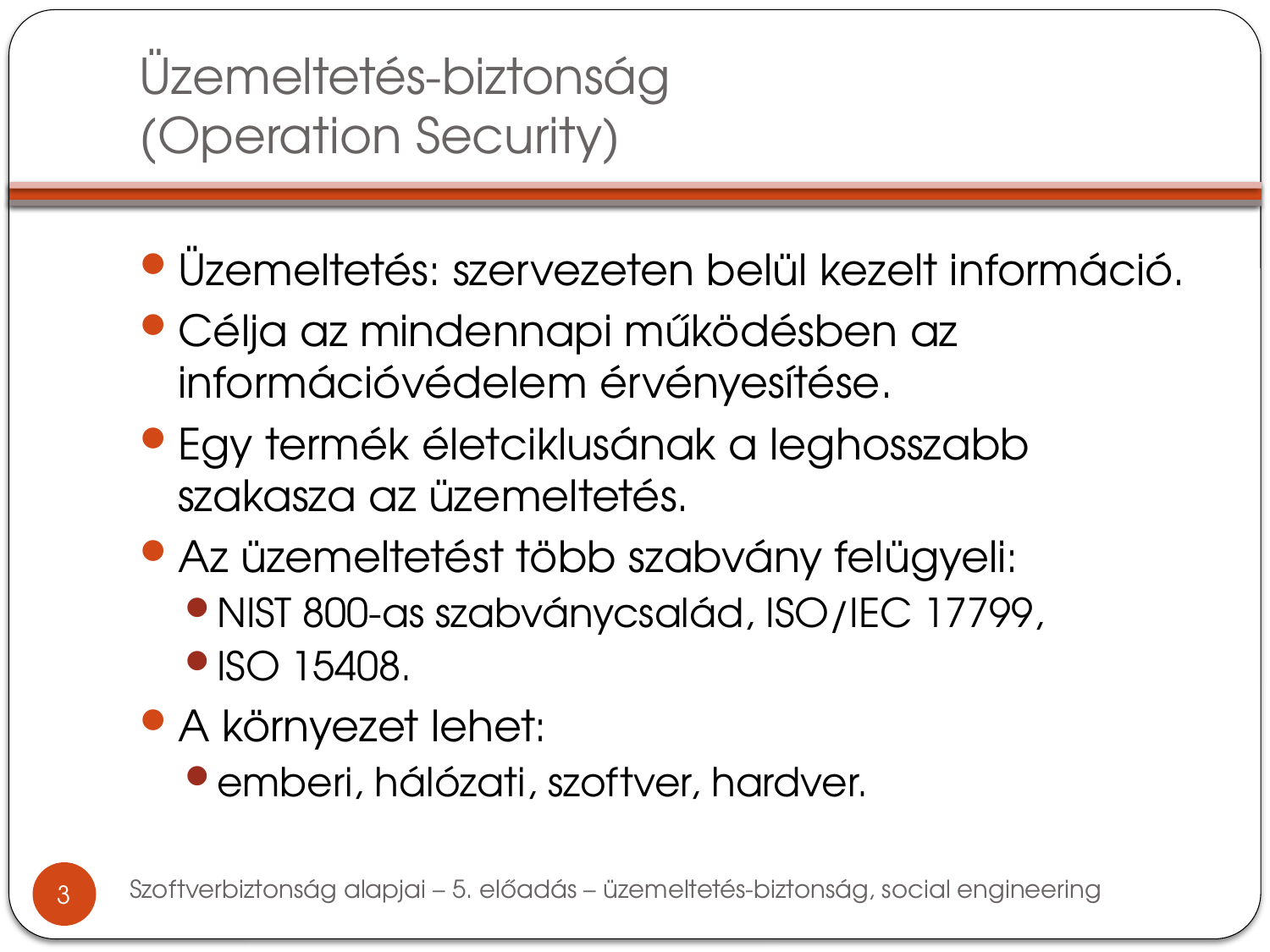

# Üzemeltetés-biztonság (Operation Security)
Üzemeltetés: szervezeten belül kezelt információ.
Célja az mindennapi működésben az információvédelem érvényesítése.
Egy termék életciklusának a leghosszabb szakasza az üzemeltetés.
Az üzemeltetést több szabvány felügyeli:
NIST 800-as szabványcsalád, ISO/IEC 17799,
ISO 15408.
A környezet lehet:
emberi, hálózati, szoftver, hardver.

Szoftverbiztonság alapjai – 5. előadás – üzemeltetés-biztonság, social engineering
3